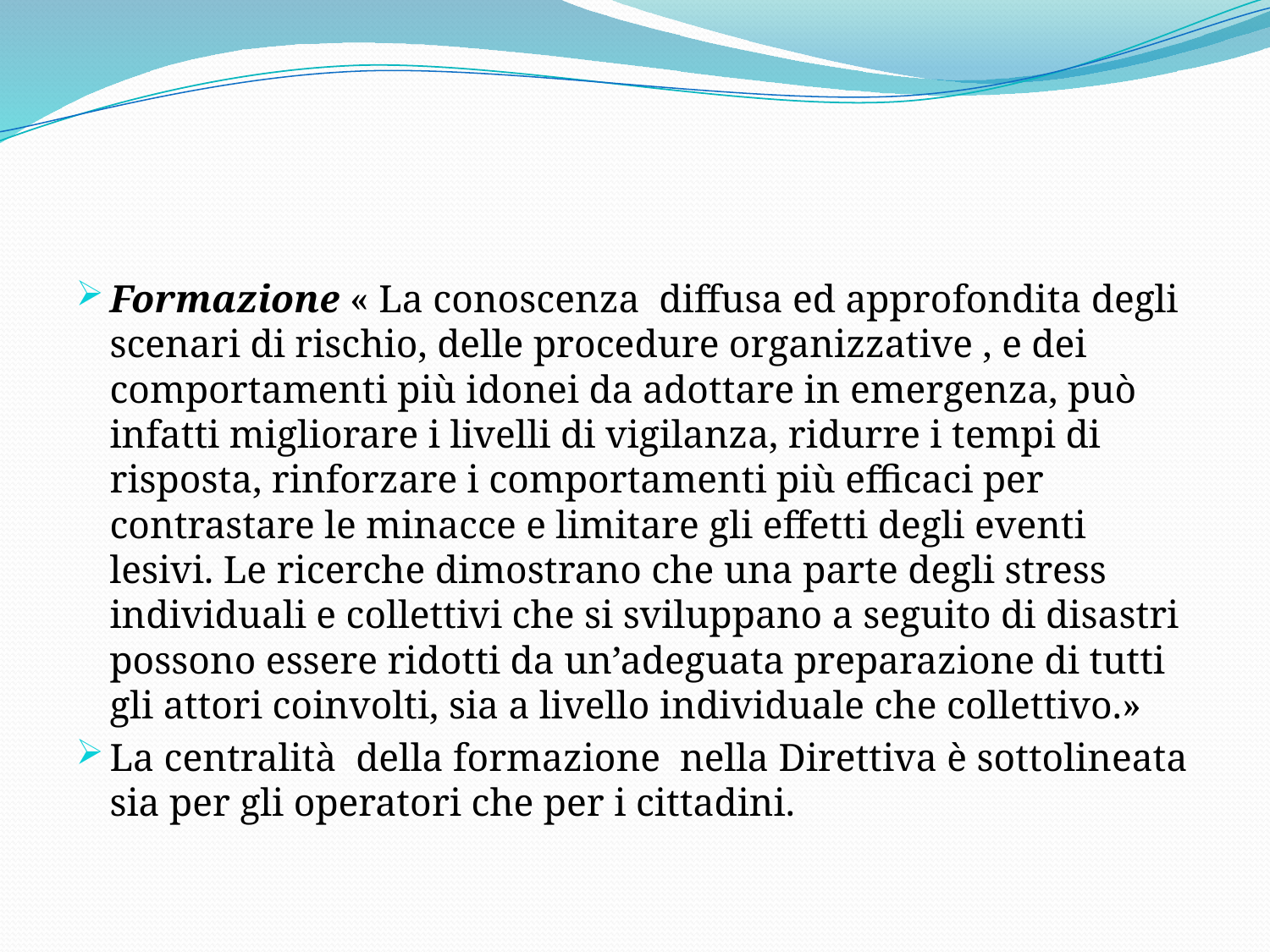

#
Formazione « La conoscenza  diffusa ed approfondita degli scenari di rischio, delle procedure organizzative , e dei comportamenti più idonei da adottare in emergenza, può infatti migliorare i livelli di vigilanza, ridurre i tempi di risposta, rinforzare i comportamenti più efficaci per contrastare le minacce e limitare gli effetti degli eventi lesivi. Le ricerche dimostrano che una parte degli stress individuali e collettivi che si sviluppano a seguito di disastri possono essere ridotti da un’adeguata preparazione di tutti gli attori coinvolti, sia a livello individuale che collettivo.»
La centralità  della formazione  nella Direttiva è sottolineata sia per gli operatori che per i cittadini.